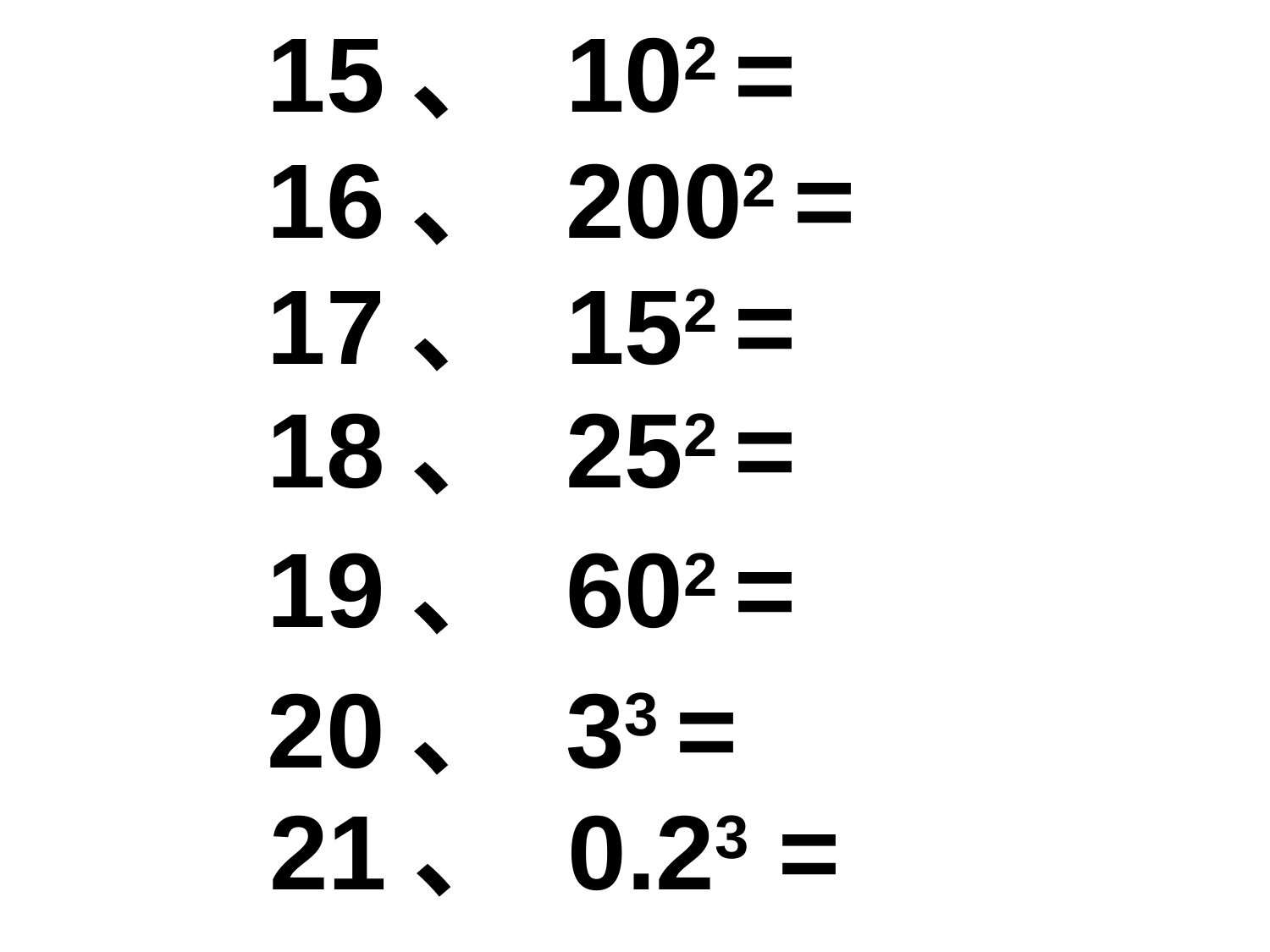

15、 102 =
16、 2002 =
17、 152 =
18、 252 =

19、 602 =
20、 33 =
21、 0.23 =